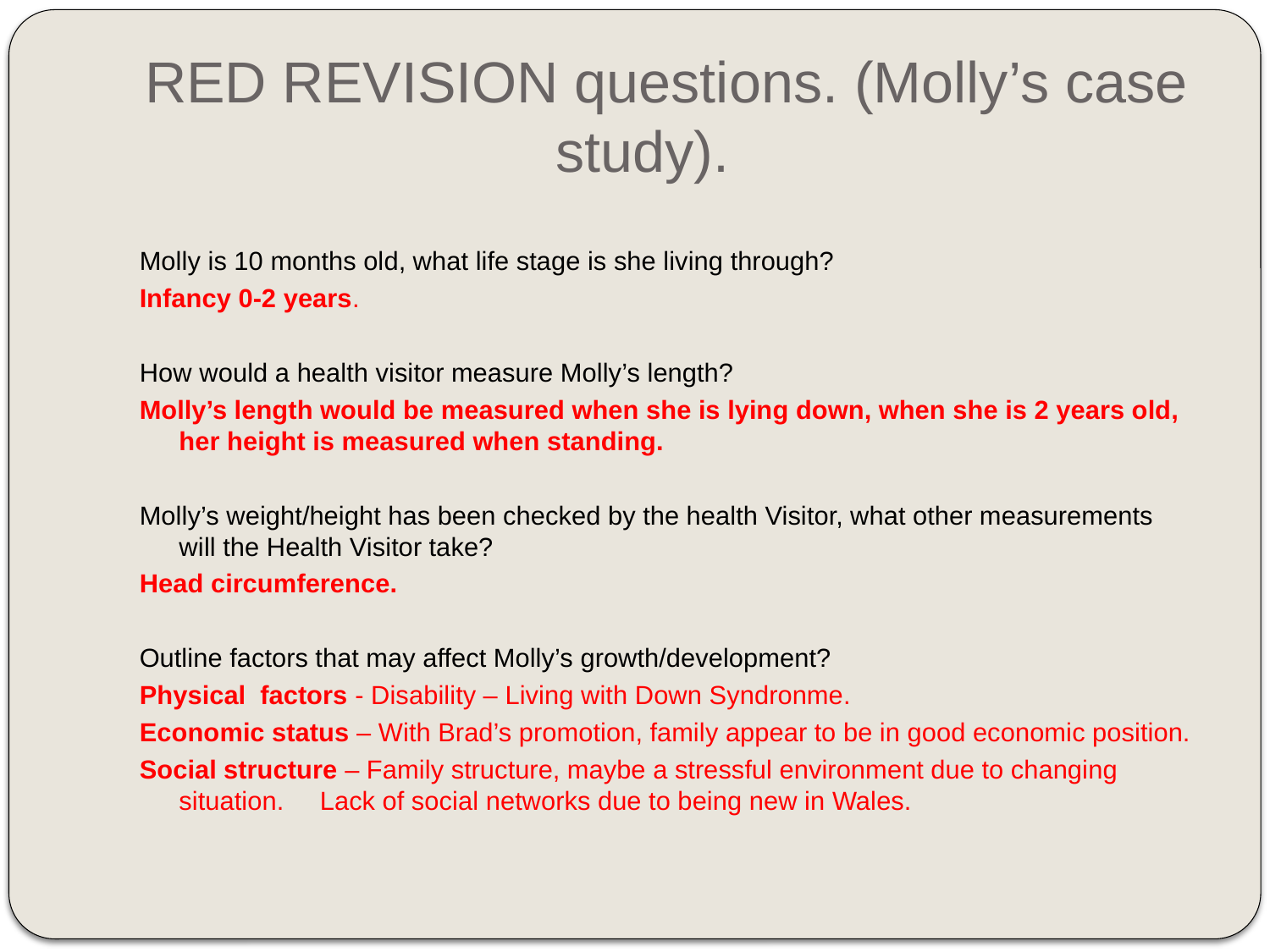

# RED REVISION questions. (Molly’s case study).

Molly is 10 months old, what life stage is she living through?
Infancy 0-2 years.

How would a health visitor measure Molly’s length?
Molly’s length would be measured when she is lying down, when she is 2 years old, her height is measured when standing.

Molly’s weight/height has been checked by the health Visitor, what other measurements will the Health Visitor take?
Head circumference.

Outline factors that may affect Molly’s growth/development?
Physical  factors - Disability – Living with Down Syndronme.
Economic status – With Brad’s promotion, family appear to be in good economic position.
Social structure – Family structure, maybe a stressful environment due to changing situation.     Lack of social networks due to being new in Wales.